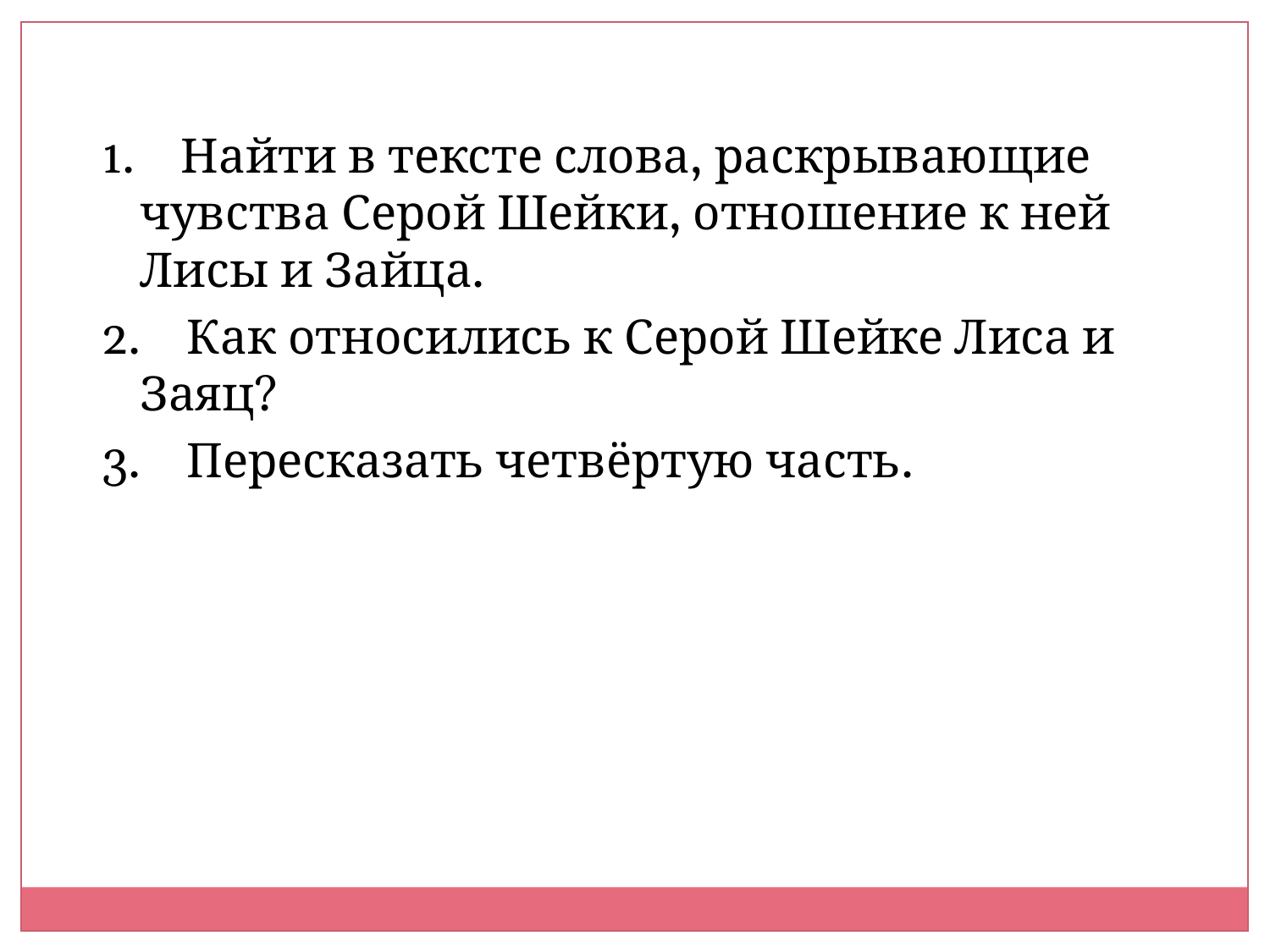

1.    Найти в тексте слова, раскрывающие чувства Серой Шейки, отношение к ней Лисы и Зайца.
2.    Как относились к Серой Шейке Лиса и Заяц?
3.    Пересказать четвёртую часть.